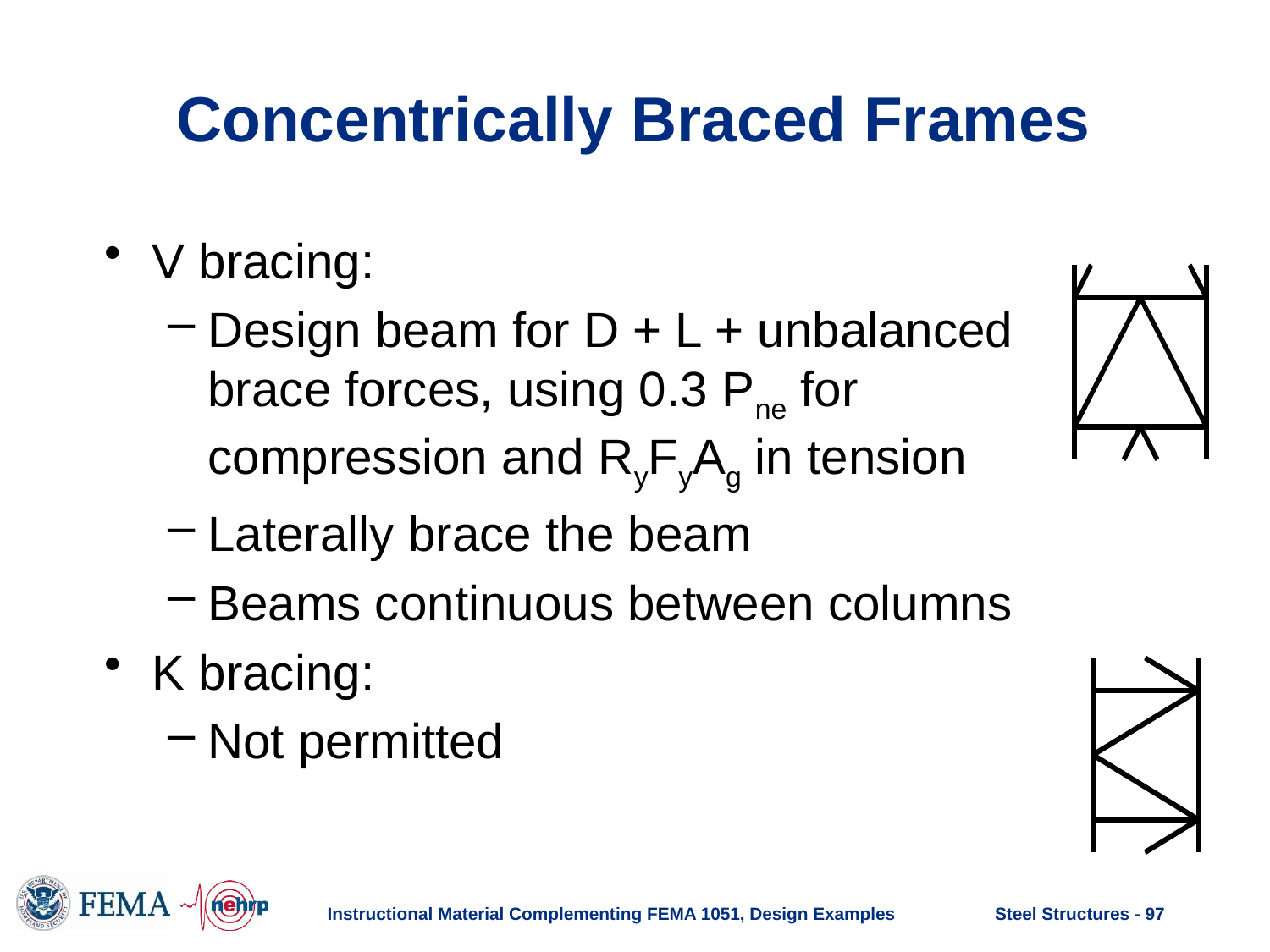

# Concentrically Braced Frames
V bracing:
Design beam for D + L + unbalanced brace forces, using 0.3 Pne for compression and RyFyAg in tension
Laterally brace the beam
Beams continuous between columns
K bracing:
Not permitted

Instructional Material Complementing FEMA 1051, Design Examples
Steel Structures - 97